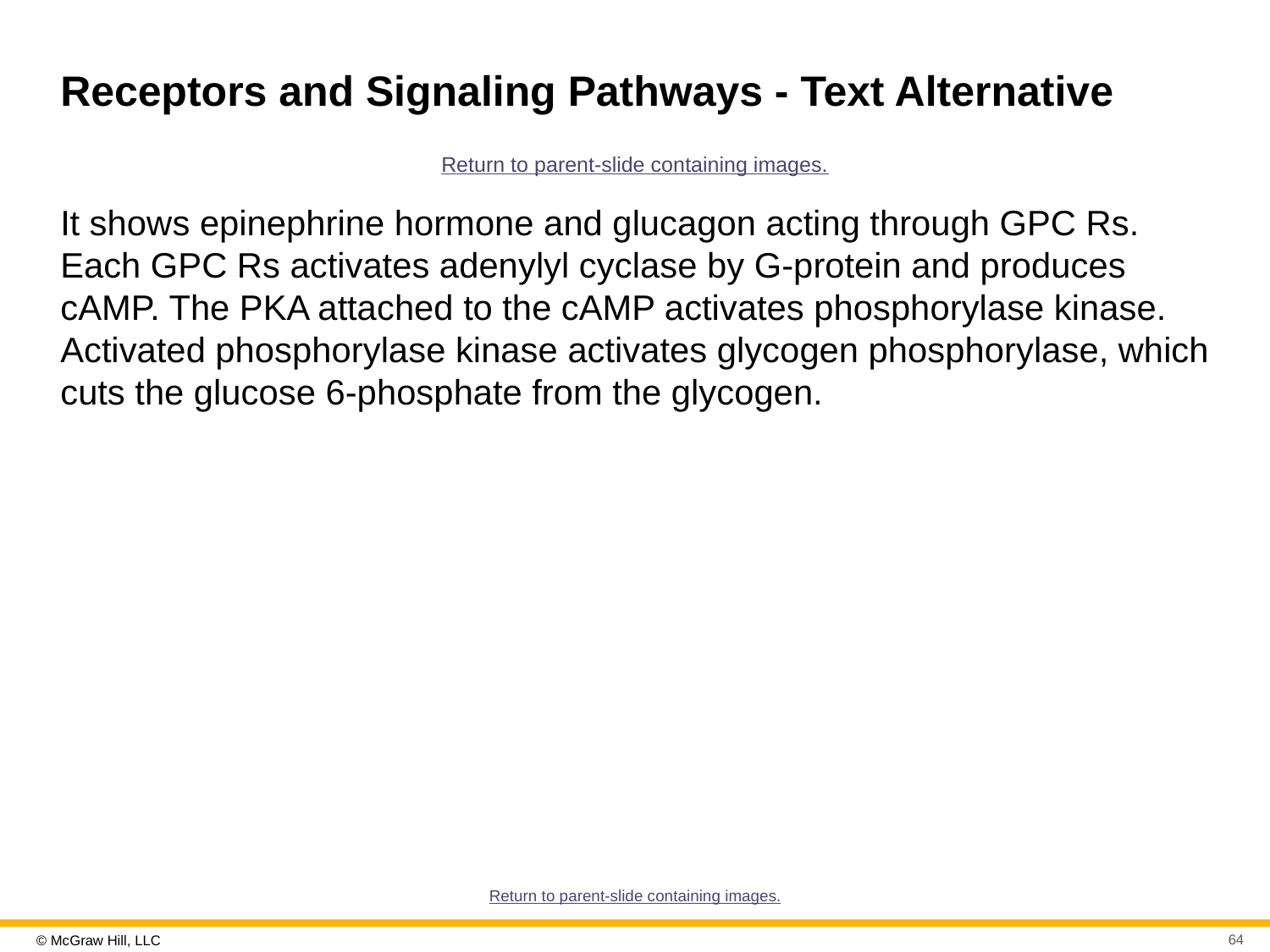

# Receptors and Signaling Pathways - Text Alternative
Return to parent-slide containing images.
It shows epinephrine hormone and glucagon acting through GPC Rs. Each GPC Rs activates adenylyl cyclase by G-protein and produces cAMP. The PKA attached to the cAMP activates phosphorylase kinase. Activated phosphorylase kinase activates glycogen phosphorylase, which cuts the glucose 6-phosphate from the glycogen.
Return to parent-slide containing images.
64